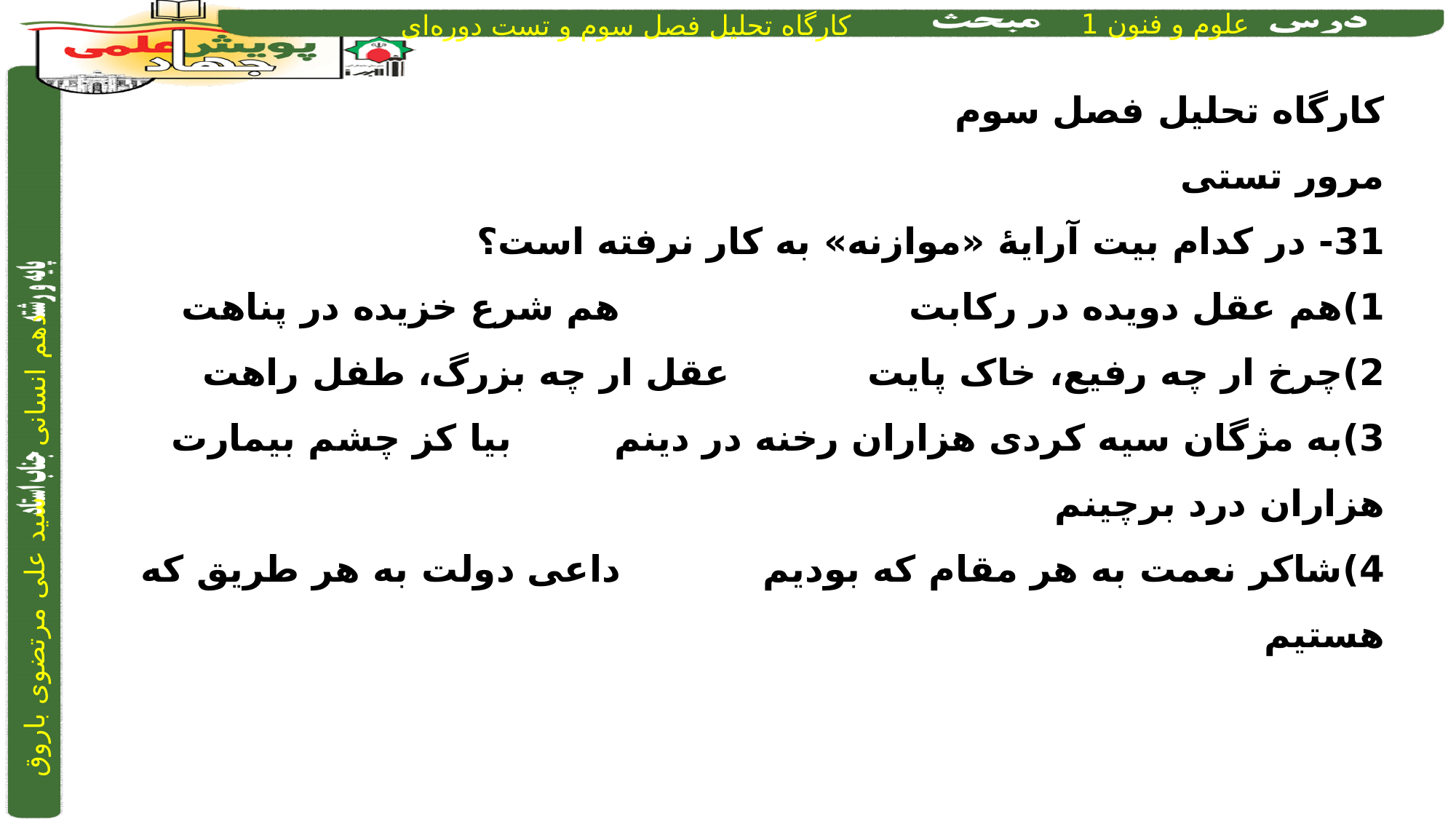

کارگاه تحلیل فصل سوم
مرور تستی
31- در کدام بیت آرایۀ «موازنه» به کار نرفته است؟
1)	هم عقل دویده در رکابت	 			هم شرع خزیده در پناهت
2)	چرخ ار چه رفیع، خاک پایت		 	عقل ار چه بزرگ، طفل راهت
3)	به مژگان سیه کردی هزاران رخنه در دینم	 	بیا کز چشم بیمارت هزاران درد برچینم
4)	شاکر نعمت به هر مقام که بودیم		 	داعی دولت به هر طریق که هستیم